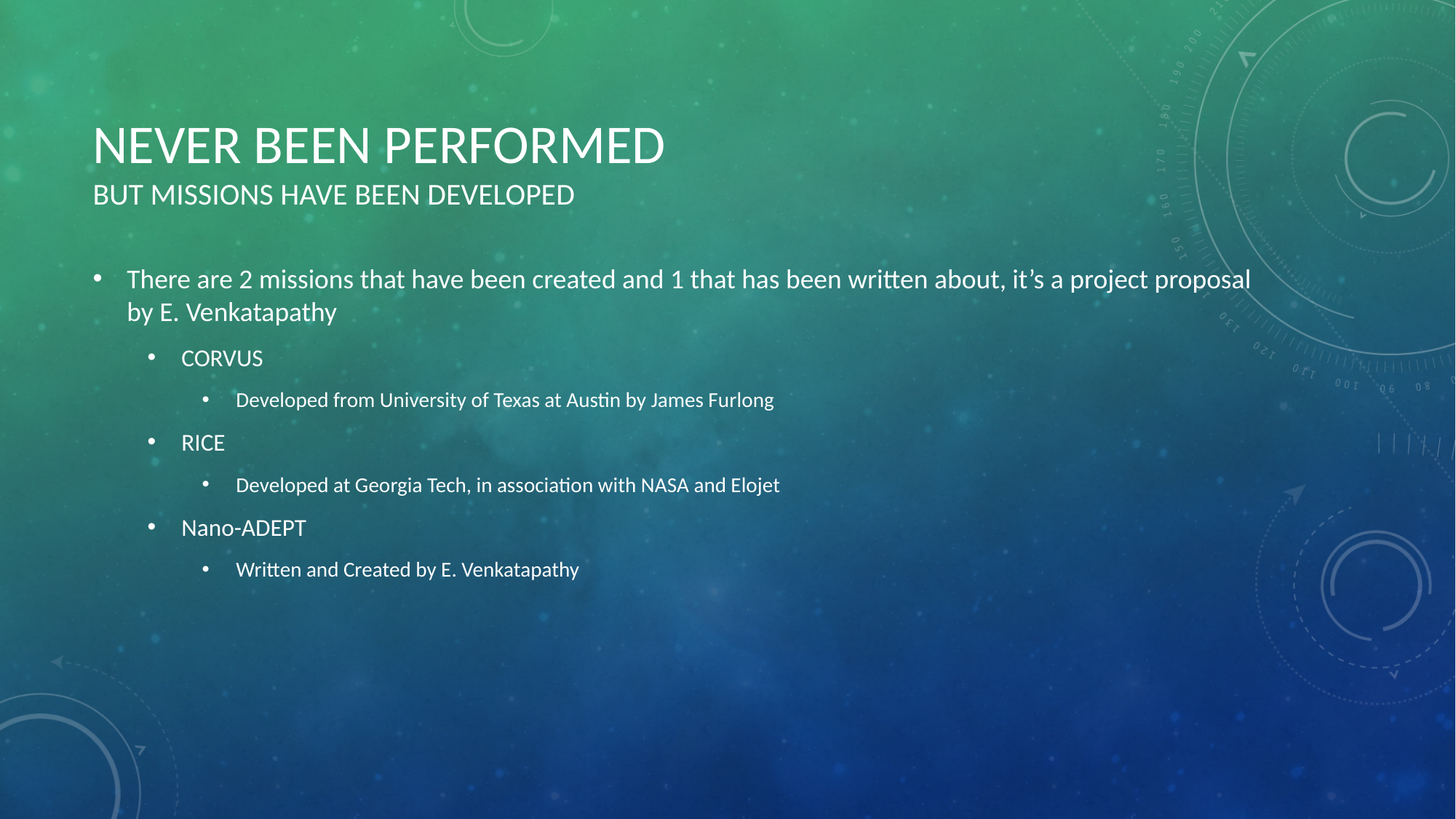

# Never been performed but missions have been developed
There are 2 missions that have been created and 1 that has been written about, it’s a project proposal by E. Venkatapathy
CORVUS
Developed from University of Texas at Austin by James Furlong
RICE
Developed at Georgia Tech, in association with NASA and Elojet
Nano-ADEPT
Written and Created by E. Venkatapathy